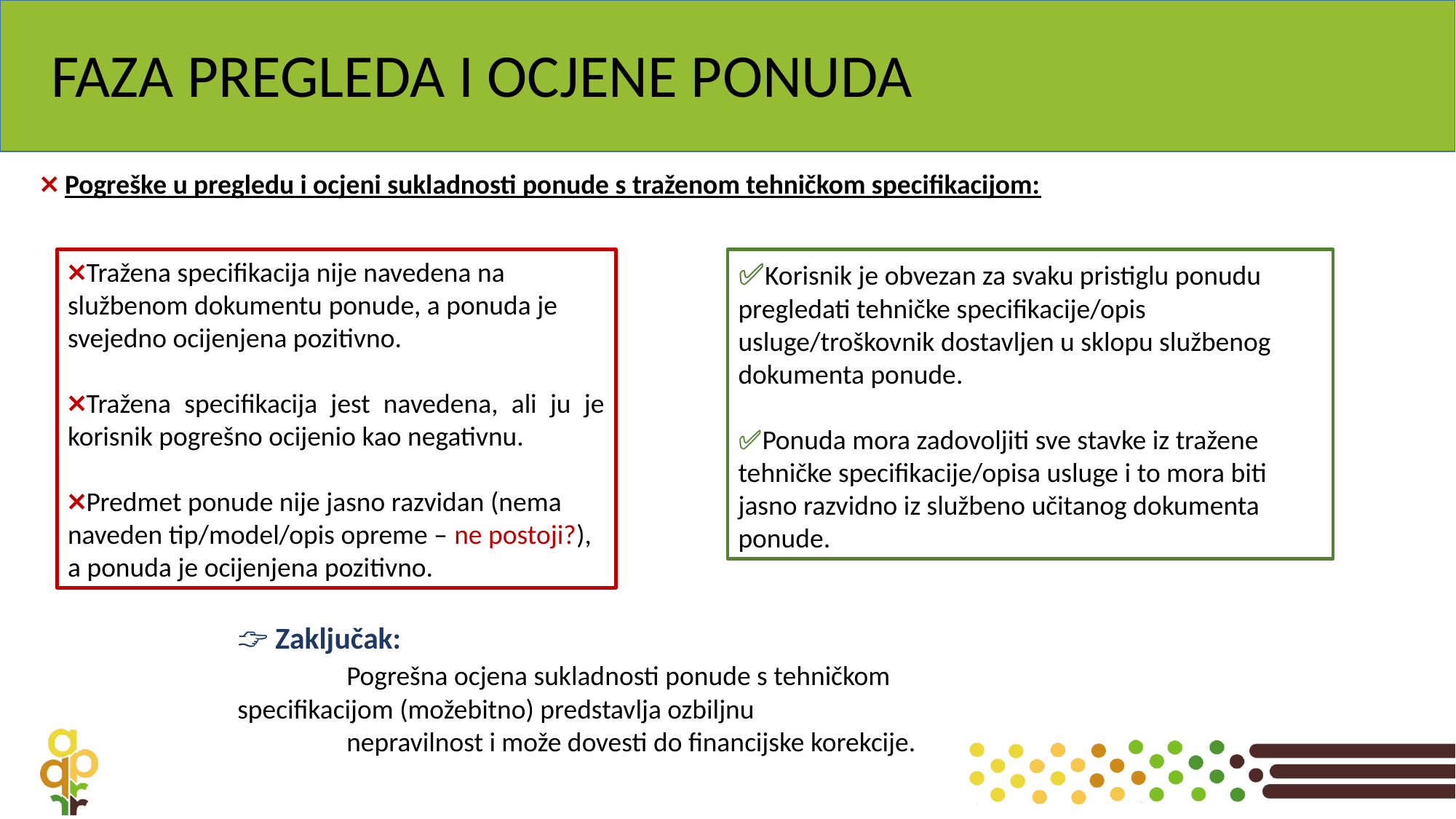

# FAZA PREGLEDA I OCJENE PONUDA
❌ Pogreške u pregledu i ocjeni sukladnosti ponude s traženom tehničkom specifikacijom:
❌Tražena specifikacija nije navedena na službenom dokumentu ponude, a ponuda je svejedno ocijenjena pozitivno.

❌Tražena specifikacija jest navedena, ali ju je korisnik pogrešno ocijenio kao negativnu.

❌Predmet ponude nije jasno razvidan (nema naveden tip/model/opis opreme – ne postoji?), a ponuda je ocijenjena pozitivno.
✅Korisnik je obvezan za svaku pristiglu ponudu pregledati tehničke specifikacije/opis usluge/troškovnik dostavljen u sklopu službenog dokumenta ponude.

✅Ponuda mora zadovoljiti sve stavke iz tražene tehničke specifikacije/opisa usluge i to mora biti jasno razvidno iz službeno učitanog dokumenta ponude.
👉 Zaključak:
	Pogrešna ocjena sukladnosti ponude s tehničkom 	specifikacijom (možebitno) predstavlja ozbiljnu
	nepravilnost i može dovesti do financijske korekcije.